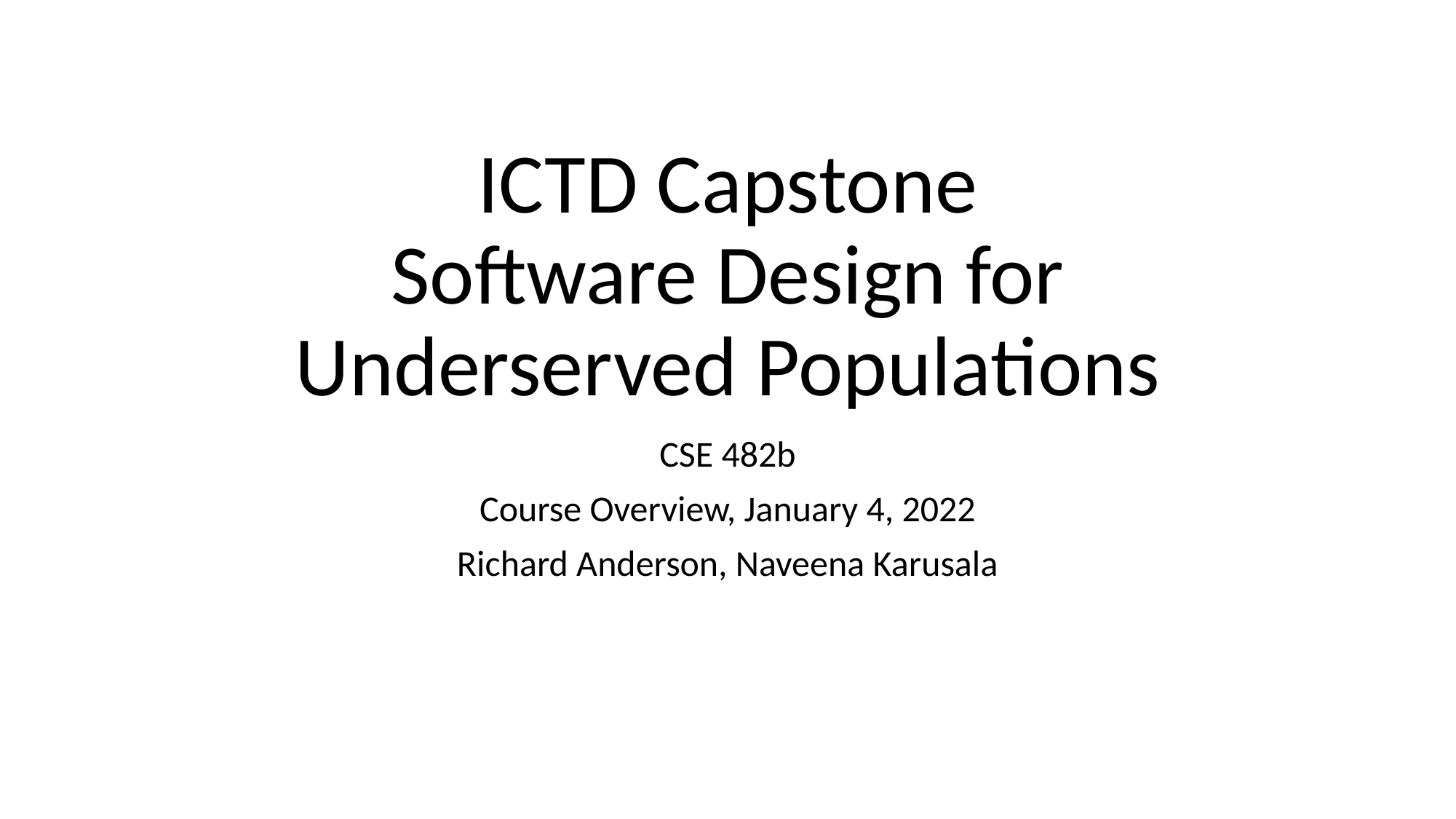

# ICTD Capstone Software Design for Underserved Populations
CSE 482b
Course Overview, January 4, 2022
Richard Anderson, Naveena Karusala